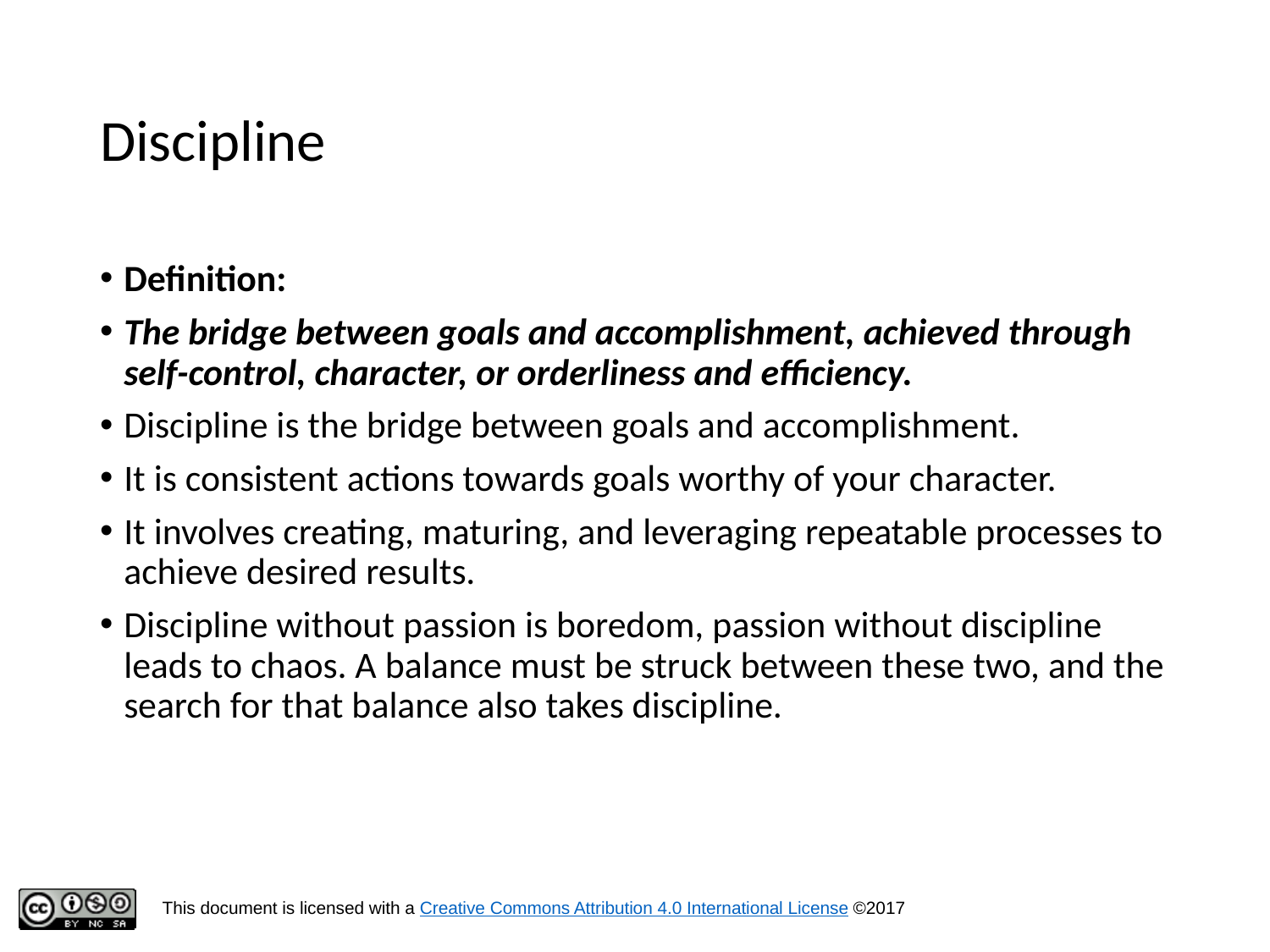

# Discipline
Definition:
The bridge between goals and accomplishment, achieved through self-control, character, or orderliness and efficiency.
Discipline is the bridge between goals and accomplishment.
It is consistent actions towards goals worthy of your character.
It involves creating, maturing, and leveraging repeatable processes to achieve desired results.
Discipline without passion is boredom, passion without discipline leads to chaos. A balance must be struck between these two, and the search for that balance also takes discipline.